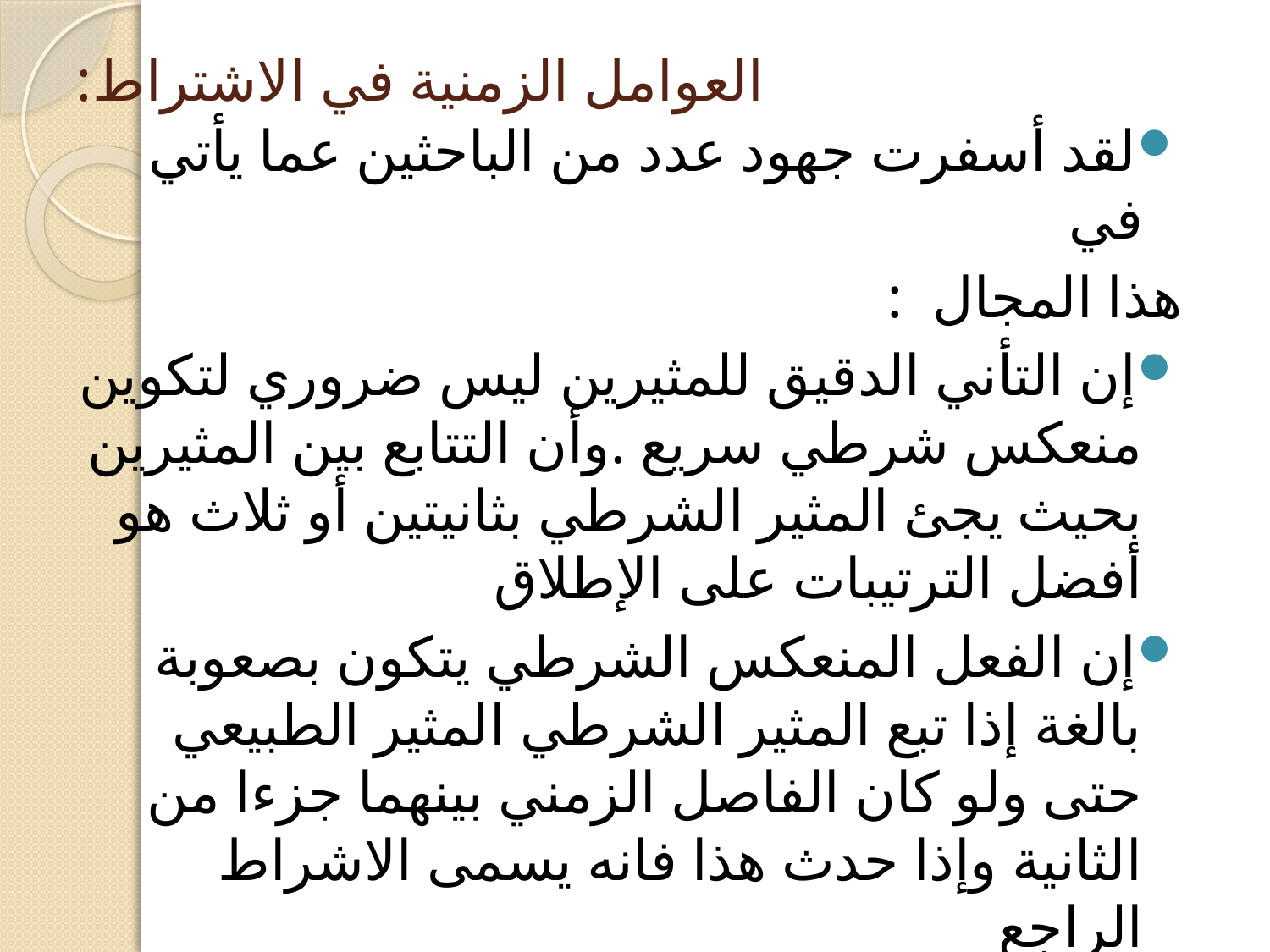

# العوامل الزمنية في الاشتراط:
لقد أسفرت جهود عدد من الباحثين عما يأتي في
هذا المجال  :
إن التأني الدقيق للمثيرين ليس ضروري لتكوين منعكس شرطي سريع .وأن التتابع بين المثيرين بحيث يجئ المثير الشرطي بثانيتين أو ثلاث هو أفضل الترتيبات على الإطلاق
إن الفعل المنعكس الشرطي يتكون بصعوبة بالغة إذا تبع المثير الشرطي المثير الطبيعي حتى ولو كان الفاصل الزمني بينهما جزءا من الثانية وإذا حدث هذا فانه يسمى الاشراط الراجع